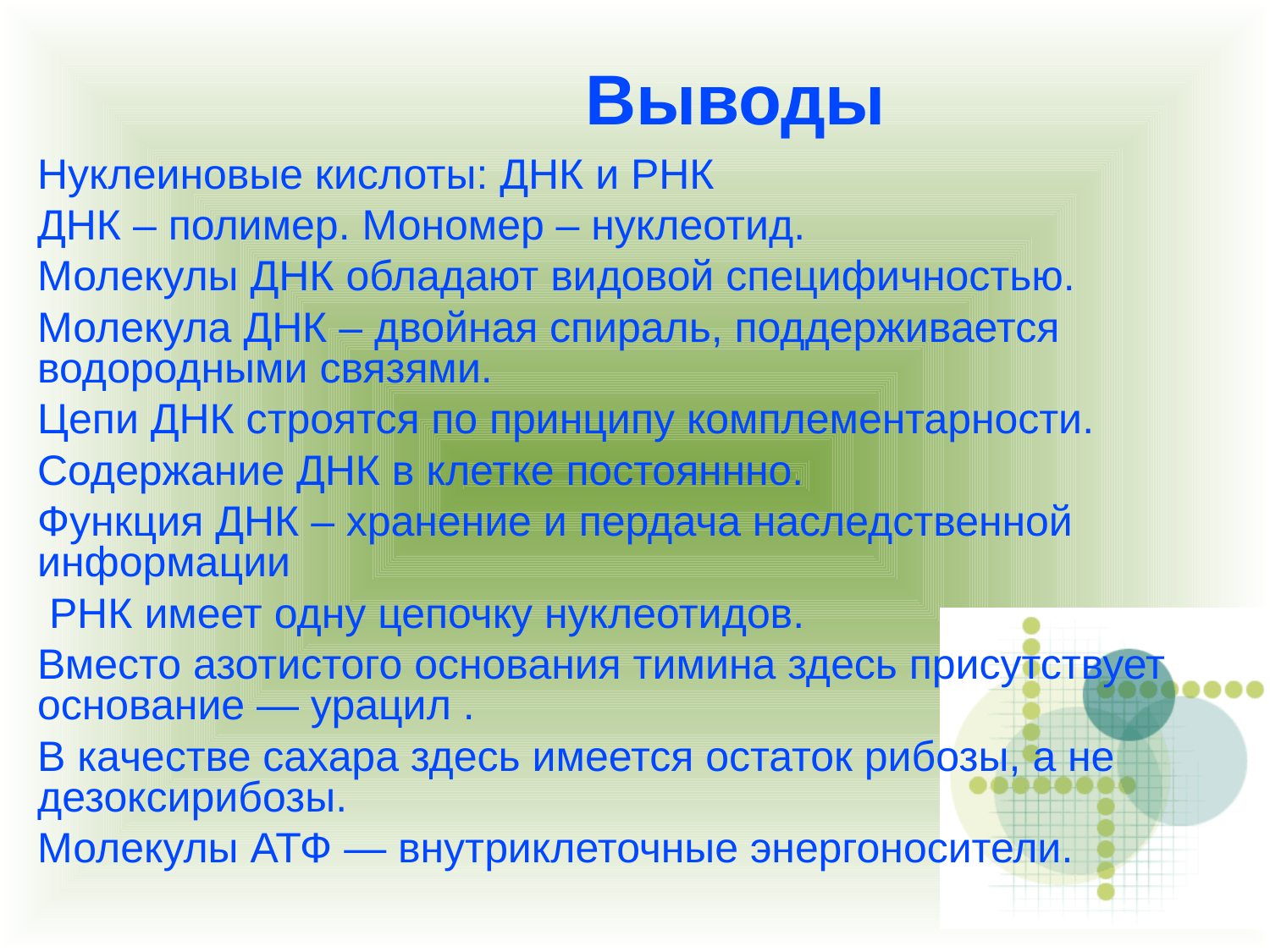

Выводы
Нуклеиновые кислоты: ДНК и РНК
ДНК – полимер. Мономер – нуклеотид.
Молекулы ДНК обладают видовой специфичностью.
Молекула ДНК – двойная спираль, поддерживается водородными связями.
Цепи ДНК строятся по принципу комплементарности.
Содержание ДНК в клетке постояннно.
Функция ДНК – хранение и пердача наследственной информации
 РНК имеет одну цепочку нуклеотидов.
Вместо азотистого основания тимина здесь присутствует основание — урацил .
В качестве сахара здесь имеется остаток рибозы, а не дезоксирибозы.
Молекулы АТФ — внутриклеточные энергоносители.